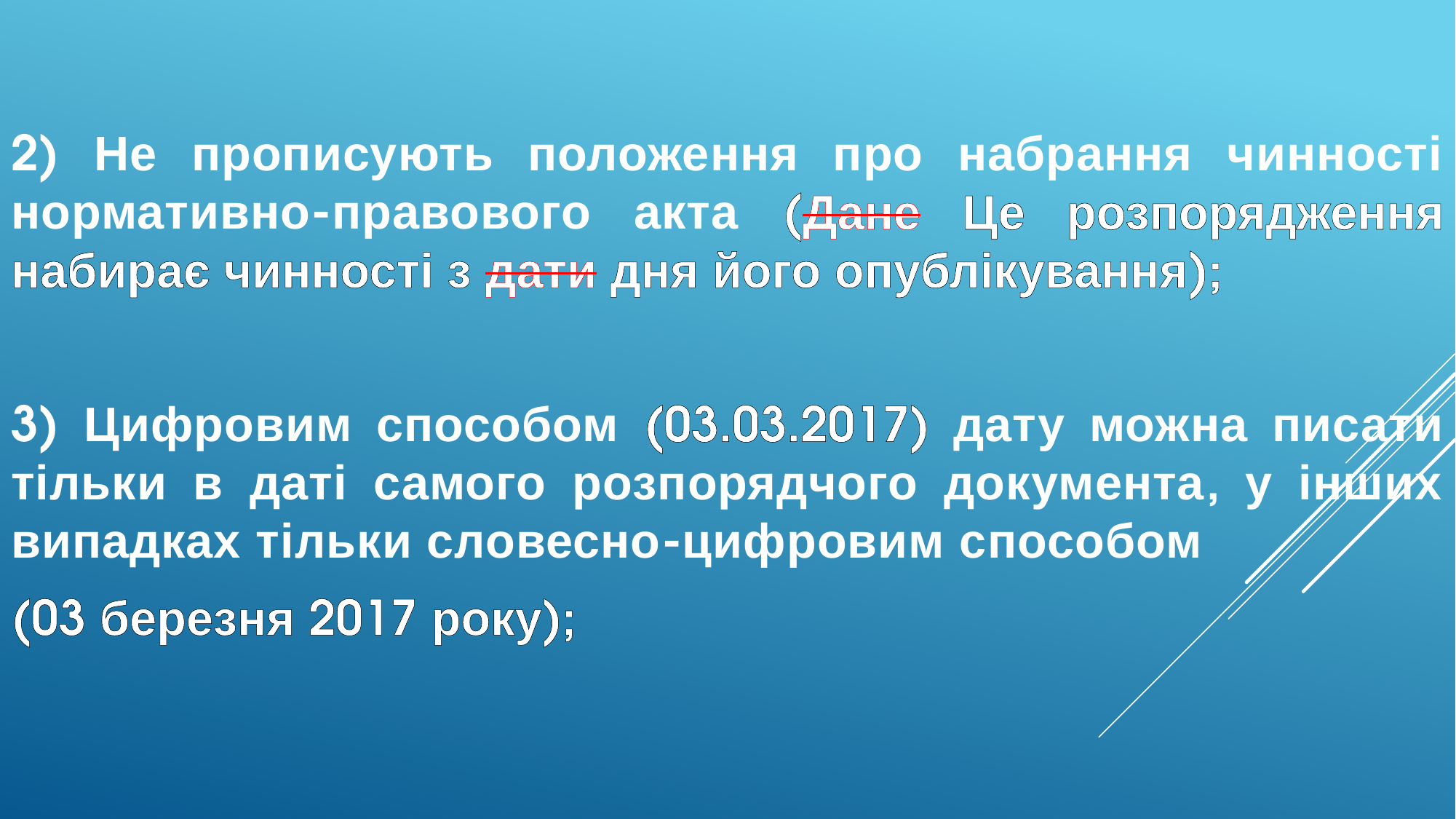

2) Не прописують положення про набрання чинності нормативно-правового акта (Дане Це розпорядження набирає чинності з дати дня його опублікування);

3) Цифровим способом (03.03.2017) дату можна писати тільки в даті самого розпорядчого документа, у інших випадках тільки словесно-цифровим способом
(03 березня 2017 року);